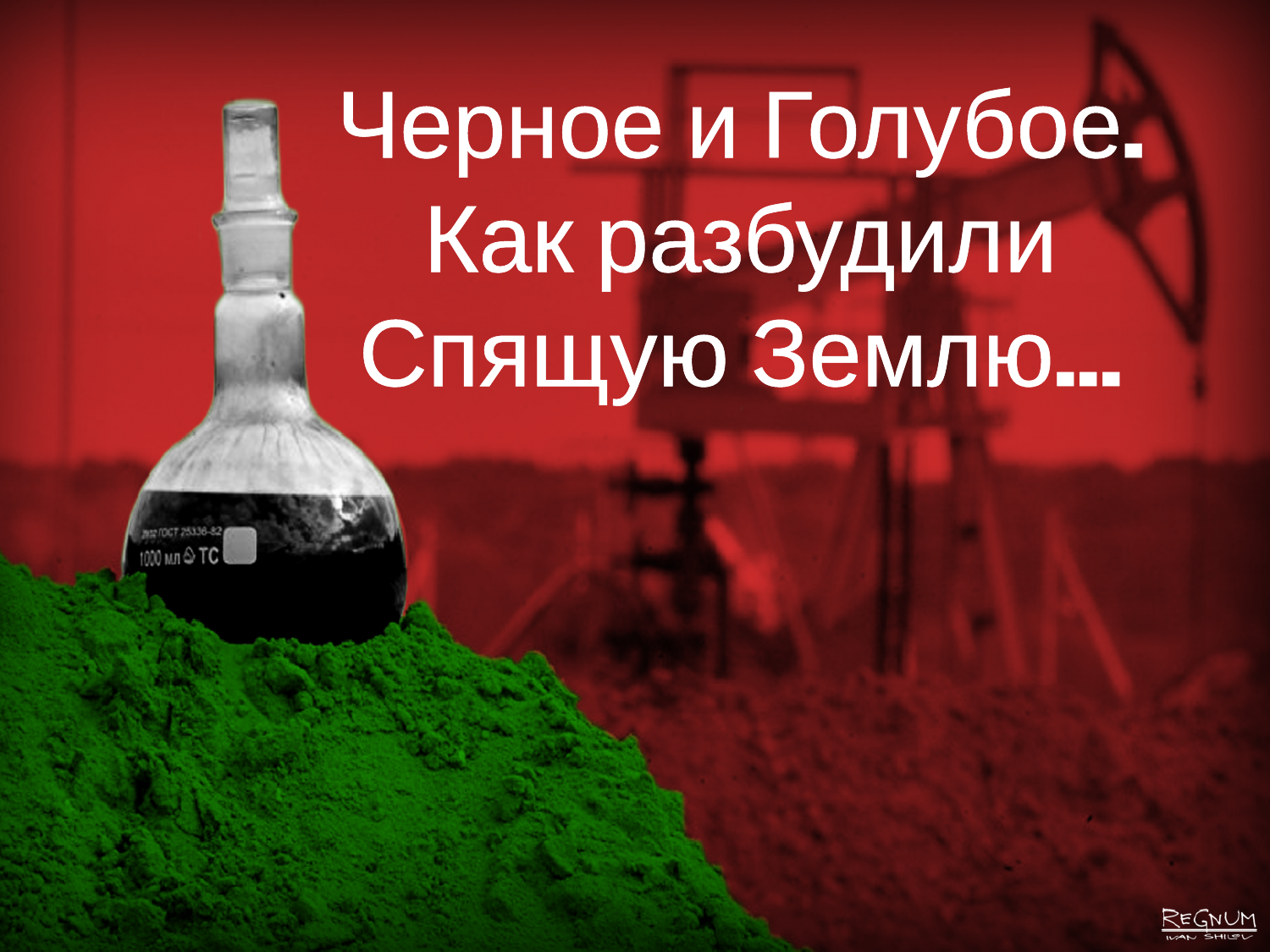

Черное и Голубое.
Как разбудили
Спящую Землю…